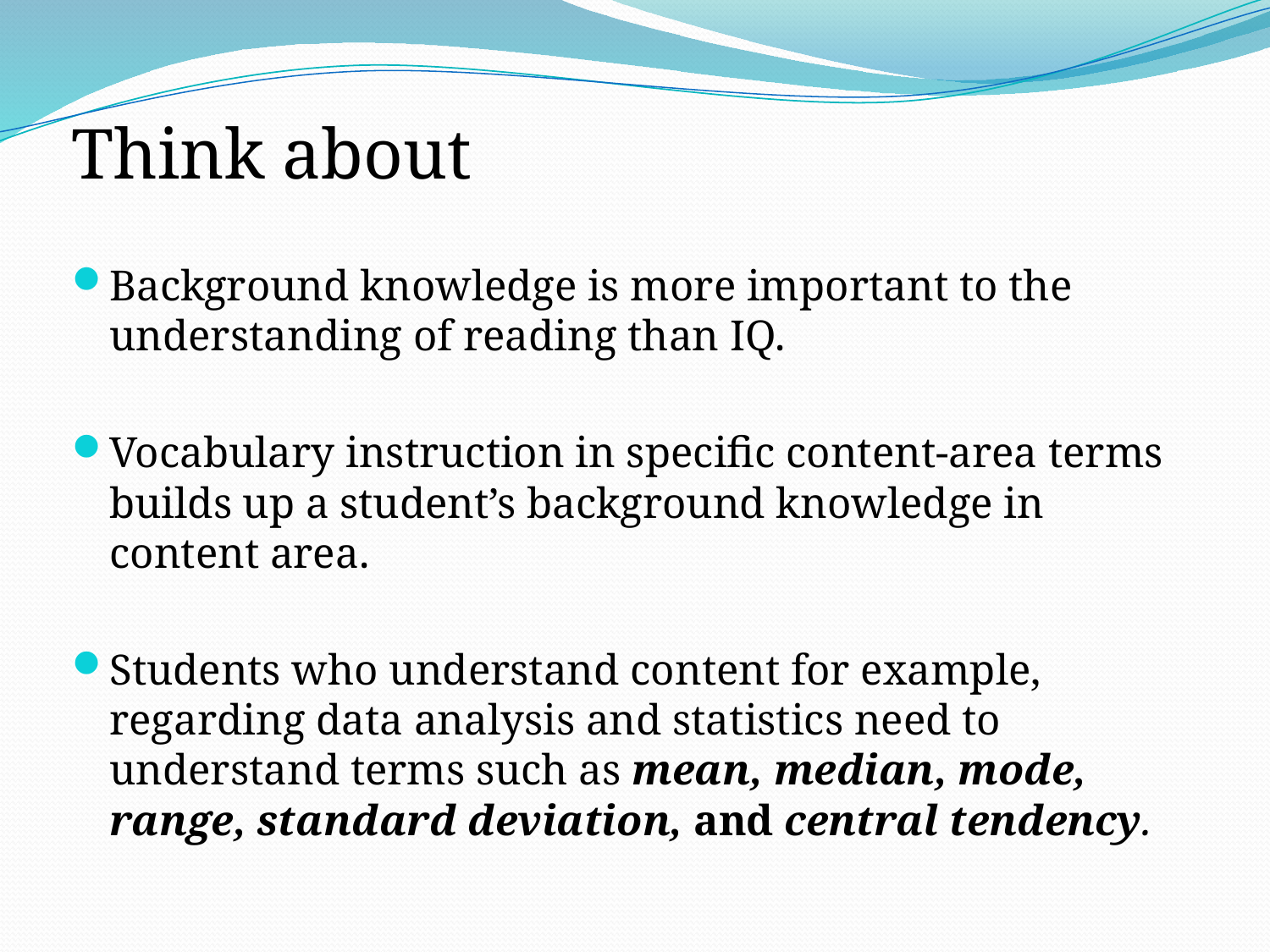

Think about

Background knowledge is more important to the understanding of reading than IQ.

Vocabulary instruction in specific content-area terms builds up a student’s background knowledge in content area.

Students who understand content for example, regarding data analysis and statistics need to  understand terms such as mean, median, mode, range, standard deviation, and central tendency.